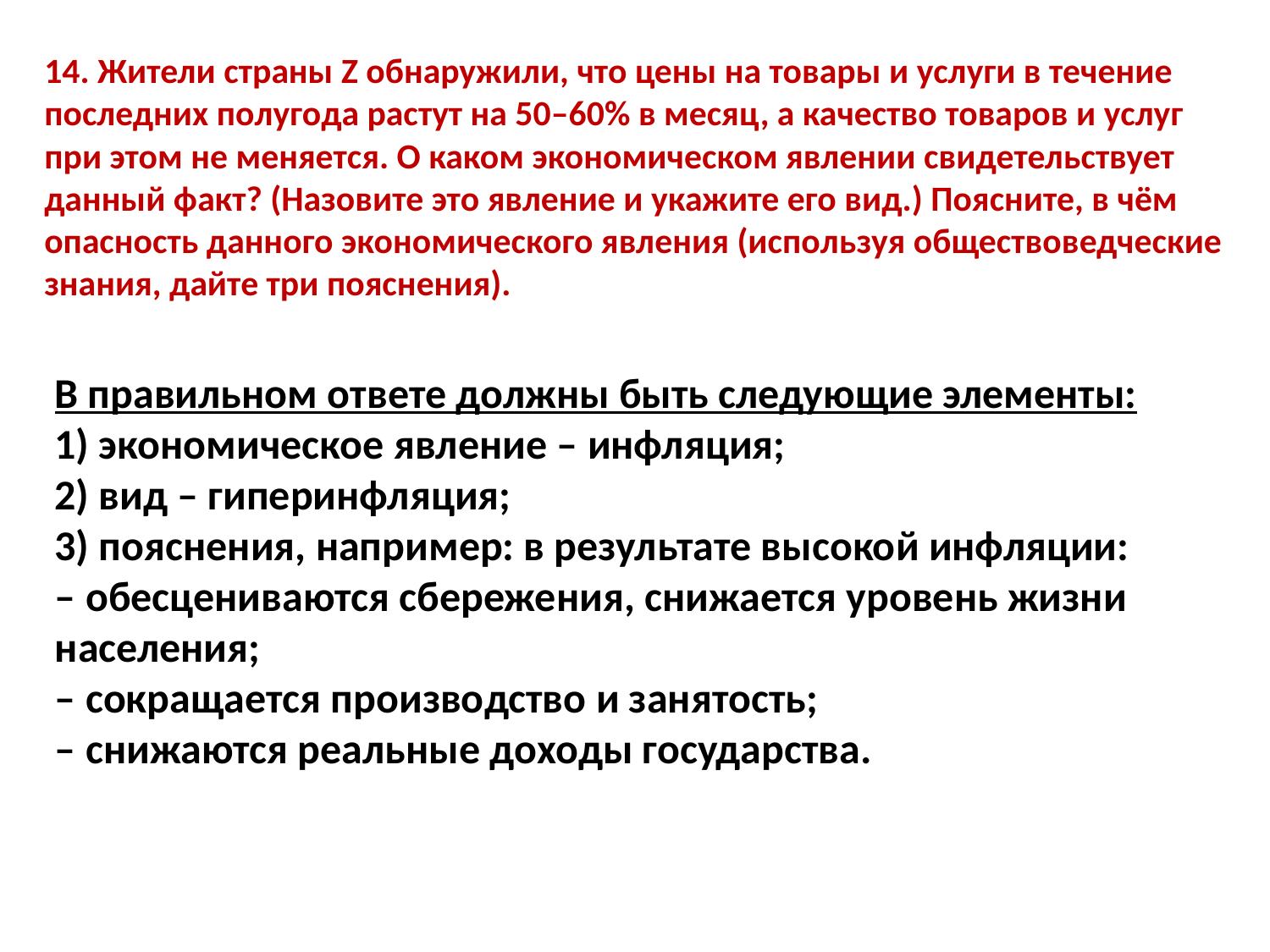

14. Жители страны Z обнаружили, что цены на товары и услуги в течение последних полугода растут на 50–60% в месяц, а качество товаров и услуг при этом не меняется. О каком экономическом явлении свидетельствует данный факт? (Назовите это явление и укажите его вид.) Поясните, в чём опасность данного экономического явления (используя обществоведческие
знания, дайте три пояснения).
В правильном ответе должны быть следующие элементы:
1) экономическое явление – инфляция;
2) вид – гиперинфляция;
3) пояснения, например: в результате высокой инфляции:
– обесцениваются сбережения, снижается уровень жизни населения;
– сокращается производство и занятость;
– снижаются реальные доходы государства.